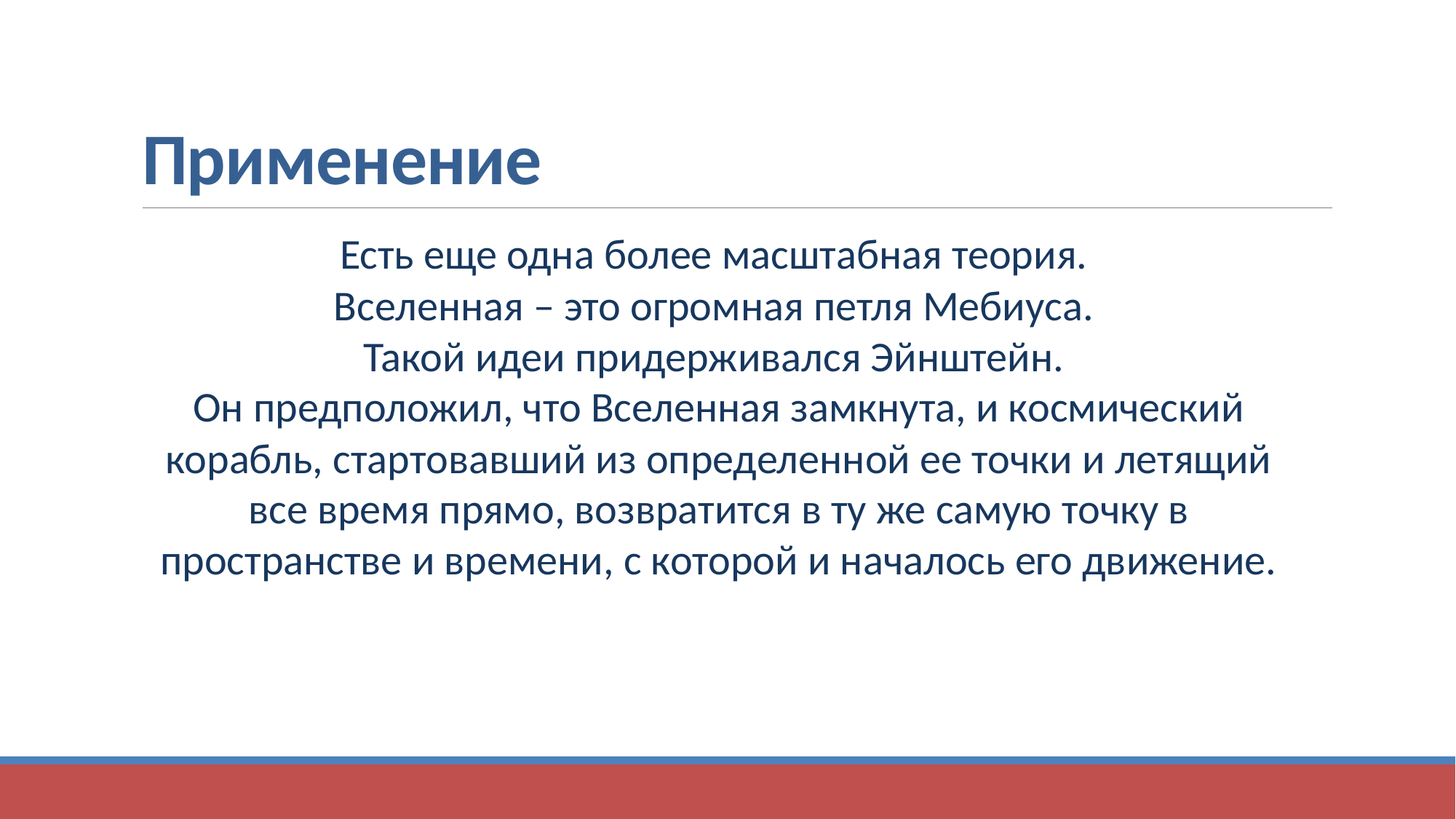

Применение
Есть еще одна более масштабная теория.
Вселенная – это огромная петля Мебиуса.
Такой идеи придерживался Эйнштейн.
Он предположил, что Вселенная замкнута, и космический корабль, стартовавший из определенной ее точки и летящий все время прямо, возвратится в ту же самую точку в пространстве и времени, с которой и началось его движение.